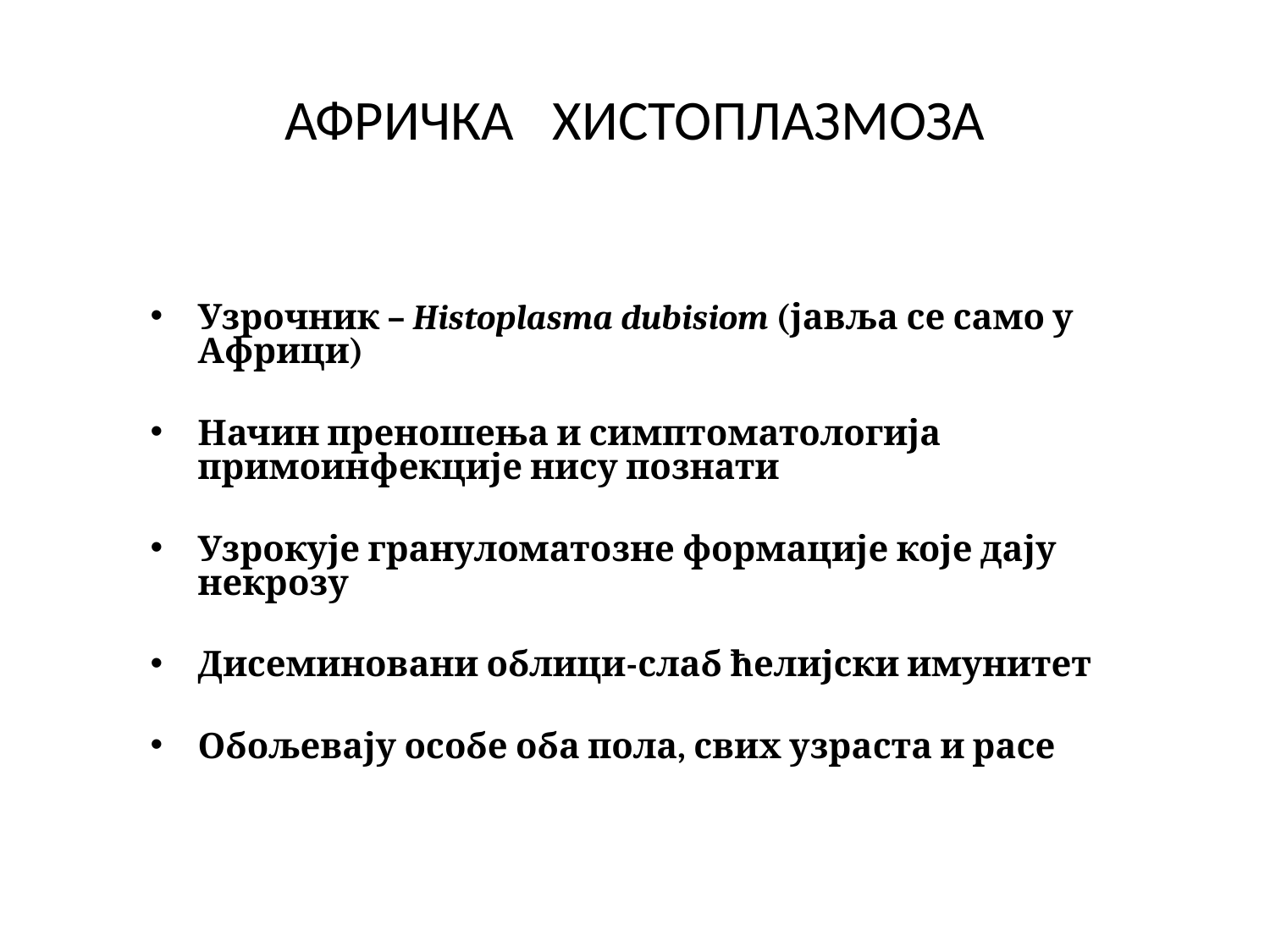

# АФРИЧКА   ХИСТОПЛАЗМОЗА
Узрочник – Histoplasma dubisiom (јавља се само у Африци)

Начин преношења и симптоматологија примоинфекције нису познати

Узрокује грануломатозне формације које дају некрозу

Дисеминовани облици-слаб ћелијски имунитет

Обољевају особе оба пола, свих узраста и расе